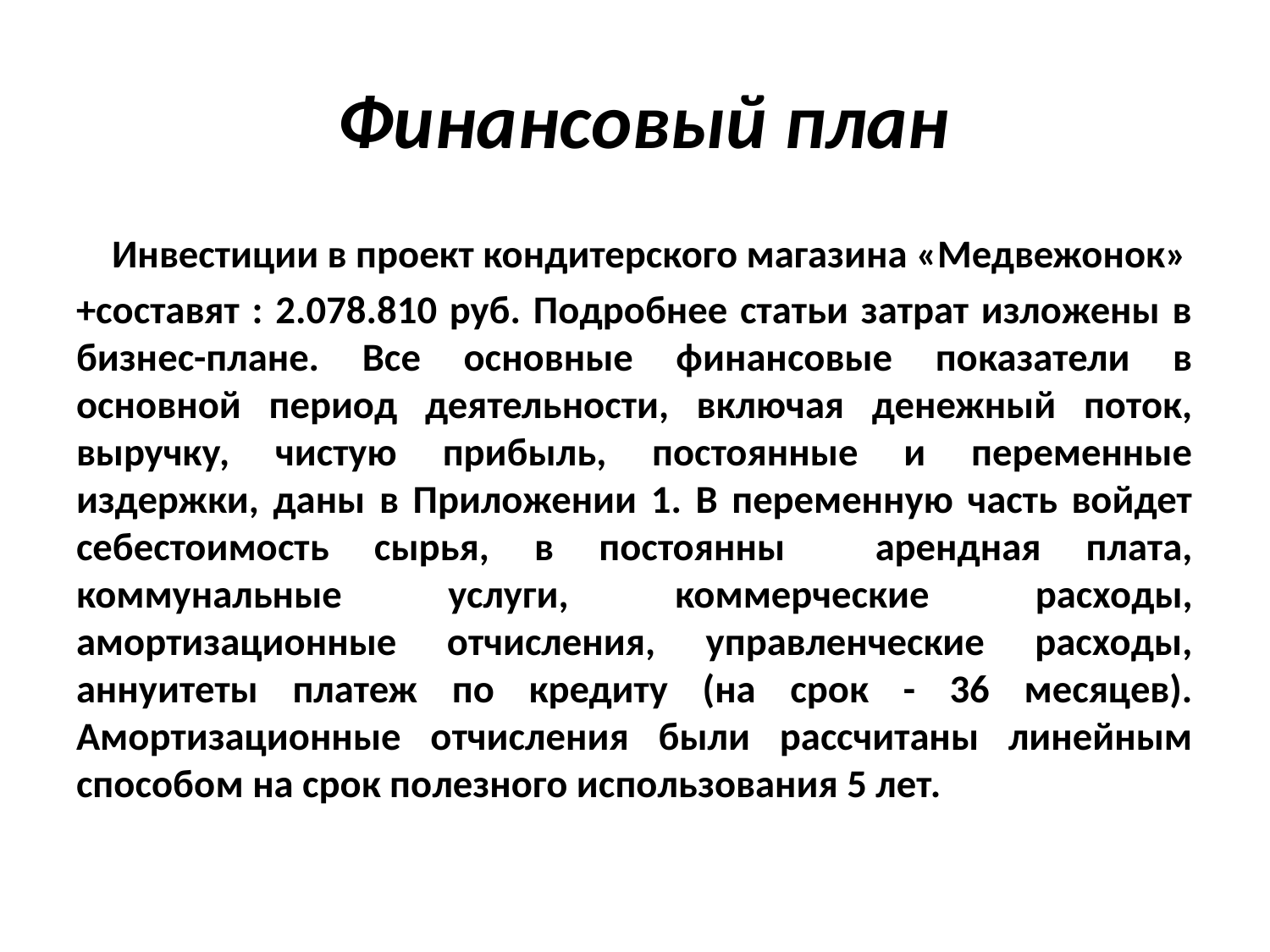

# Финансовый план
    Инвестиции в проект кондитерского магазина «Медвежонок»
+составят : 2.078.810 руб. Подробнее статьи затрат изложены в бизнес-плане. Все основные финансовые показатели в основной период деятельности, включая денежный поток, выручку, чистую прибыль, постоянные и переменные издержки, даны в Приложении 1. В переменную часть войдет себестоимость сырья, в постоянны  арендная плата, коммунальные услуги, коммерческие расходы, амортизационные отчисления, управленческие расходы, аннуитеты платеж по кредиту (на срок - 36 месяцев). Амортизационные отчисления были рассчитаны линейным способом на срок полезного использования 5 лет.